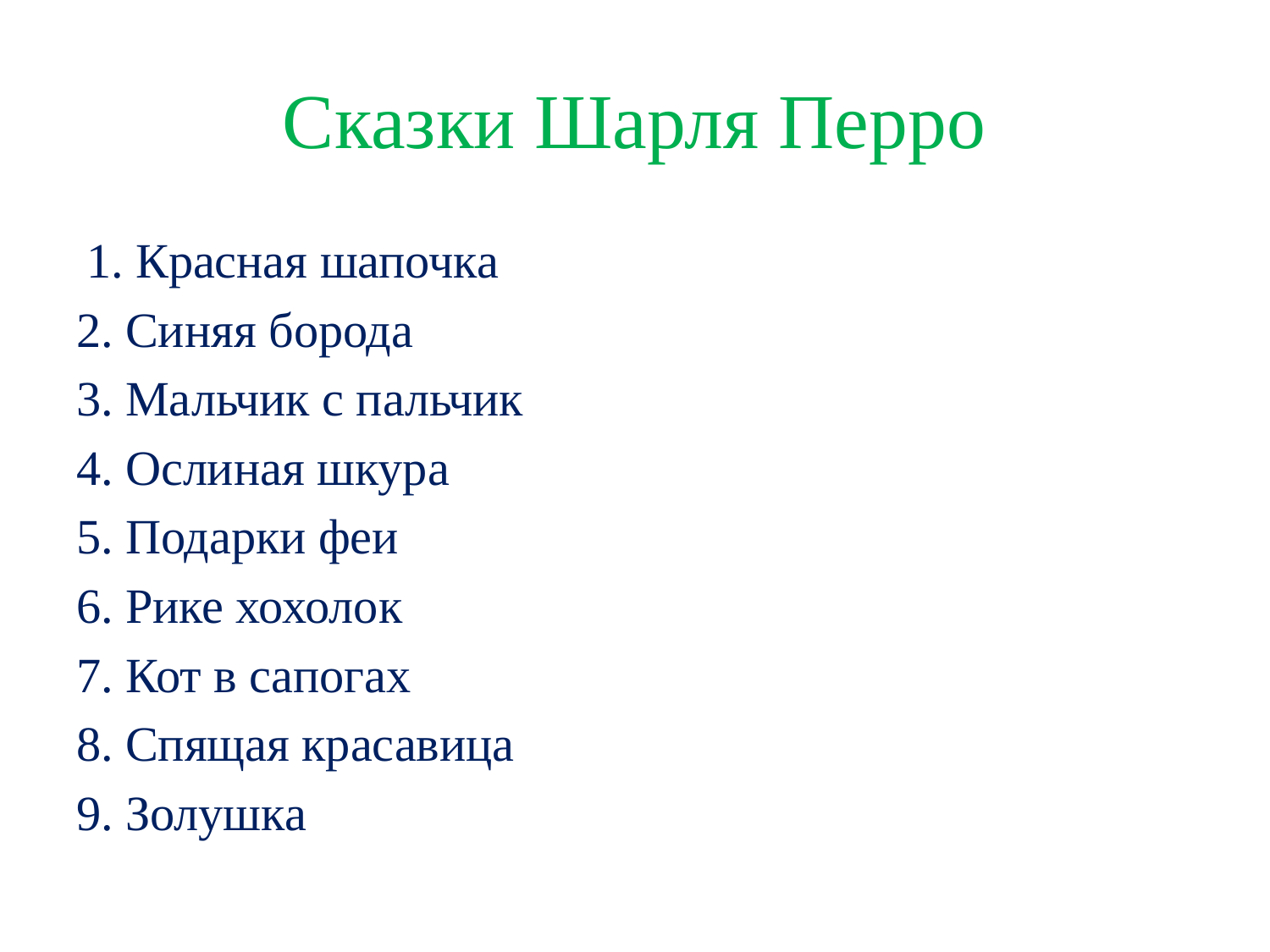

# Сказки Шарля Перро
 1. Красная шапочка
2. Синяя борода
3. Мальчик с пальчик
4. Ослиная шкура
5. Подарки феи
6. Рике хохолок
7. Кот в сапогах
8. Спящая красавица
9. Золушка